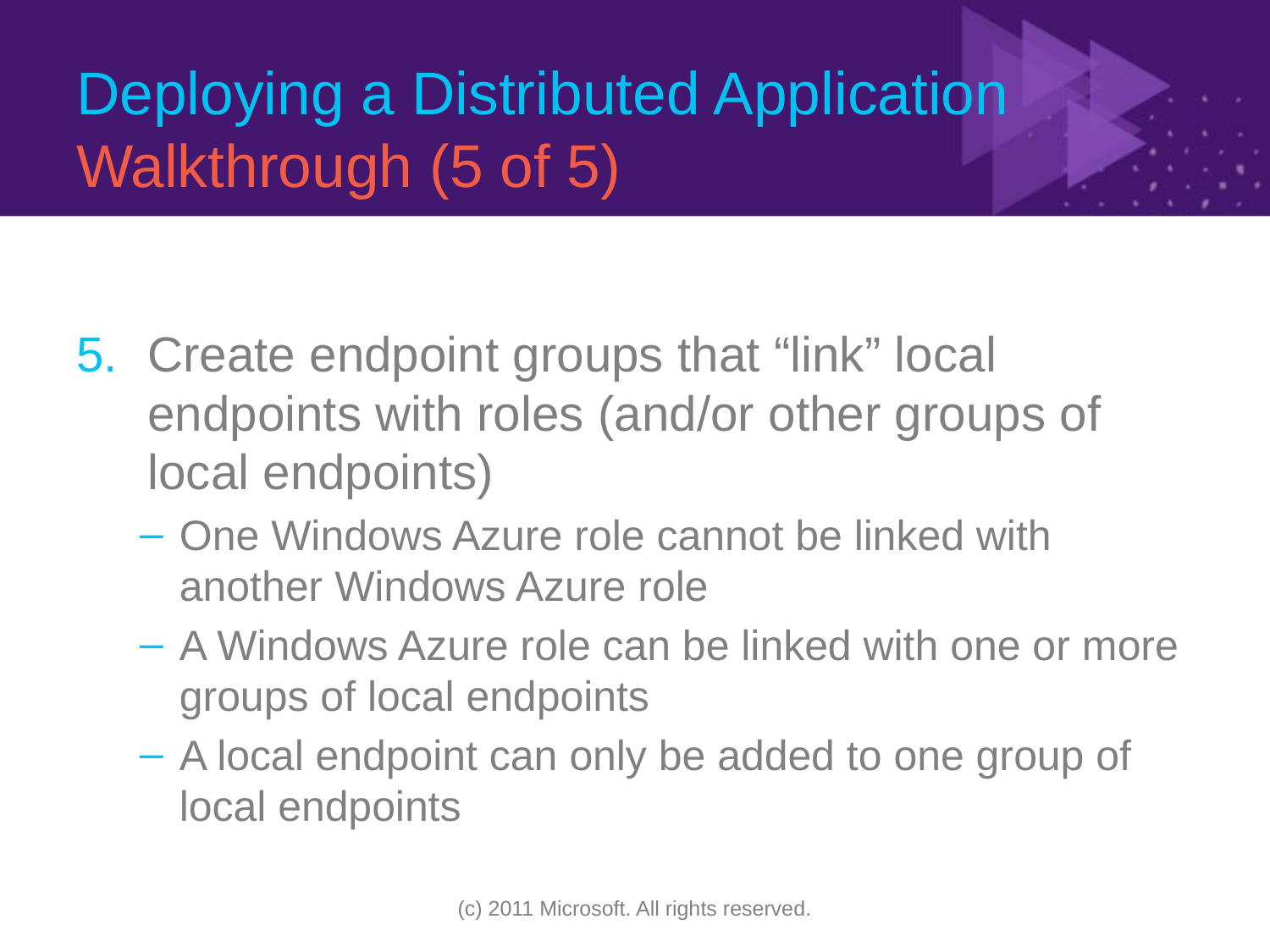

# Deploying a Distributed Application Walkthrough (5 of 5)
Create endpoint groups that “link” local endpoints with roles (and/or other groups of local endpoints)
One Windows Azure role cannot be linked with another Windows Azure role
A Windows Azure role can be linked with one or more groups of local endpoints
A local endpoint can only be added to one group of local endpoints
(c) 2011 Microsoft. All rights reserved.